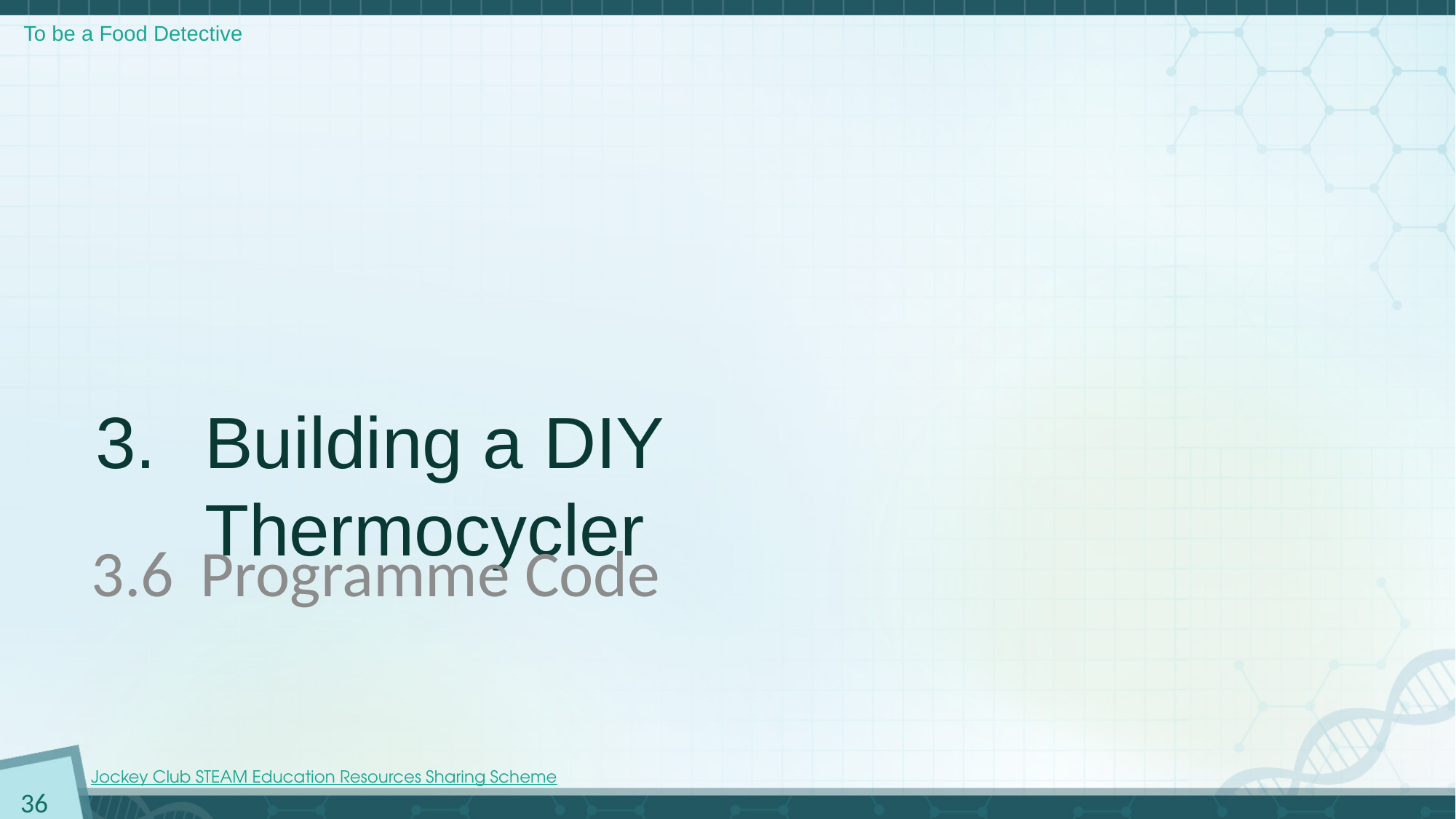

Building a DIY Thermocycler
3.6	Programme Code
36